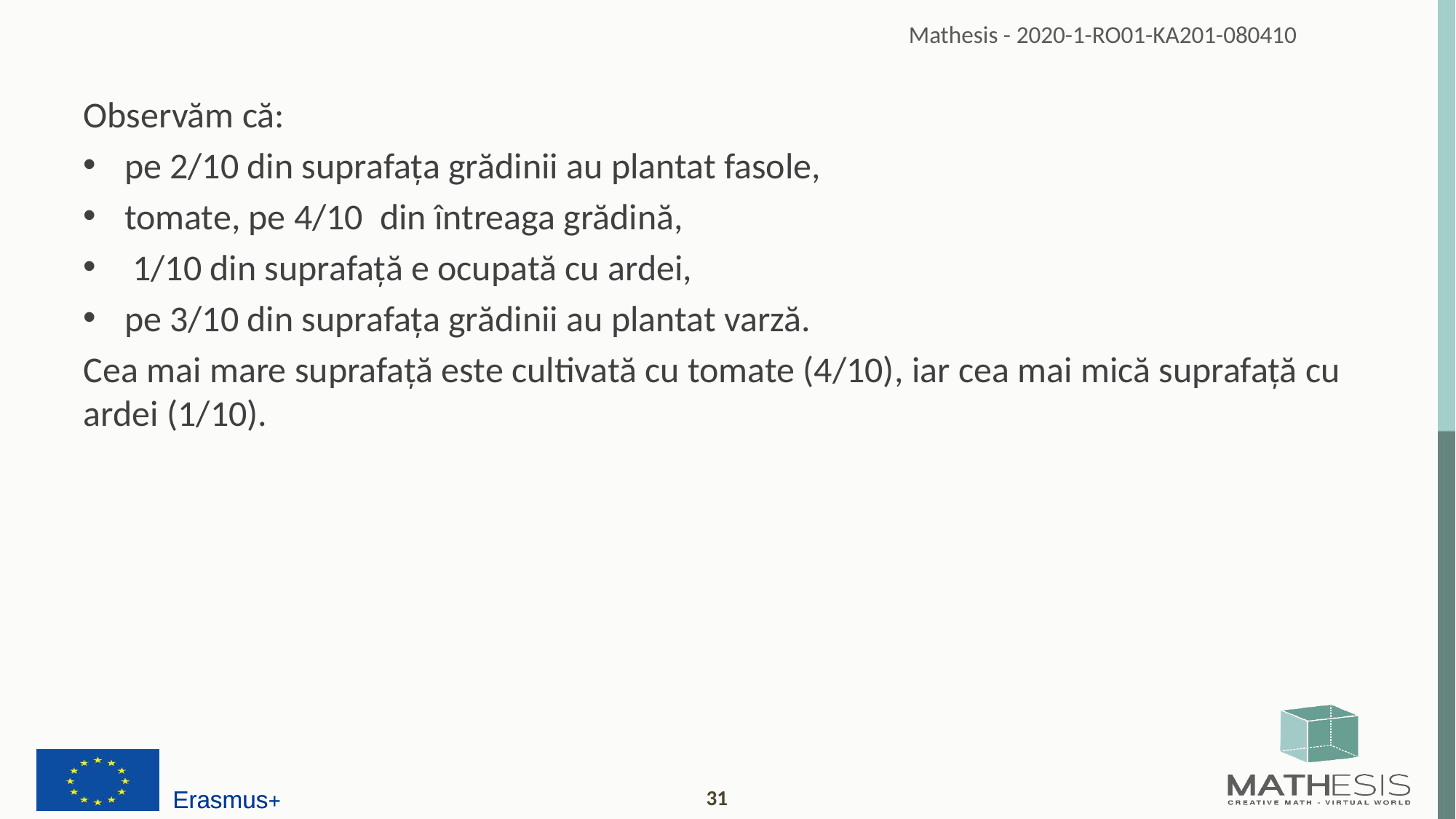

Observăm că:
pe 2/10 din suprafața grădinii au plantat fasole,
tomate, pe 4/10  din întreaga grădină,
 1/10 din suprafață e ocupată cu ardei,
pe 3/10 din suprafața grădinii au plantat varză.
Cea mai mare suprafață este cultivată cu tomate (4/10), iar cea mai mică suprafață cu ardei (1/10).